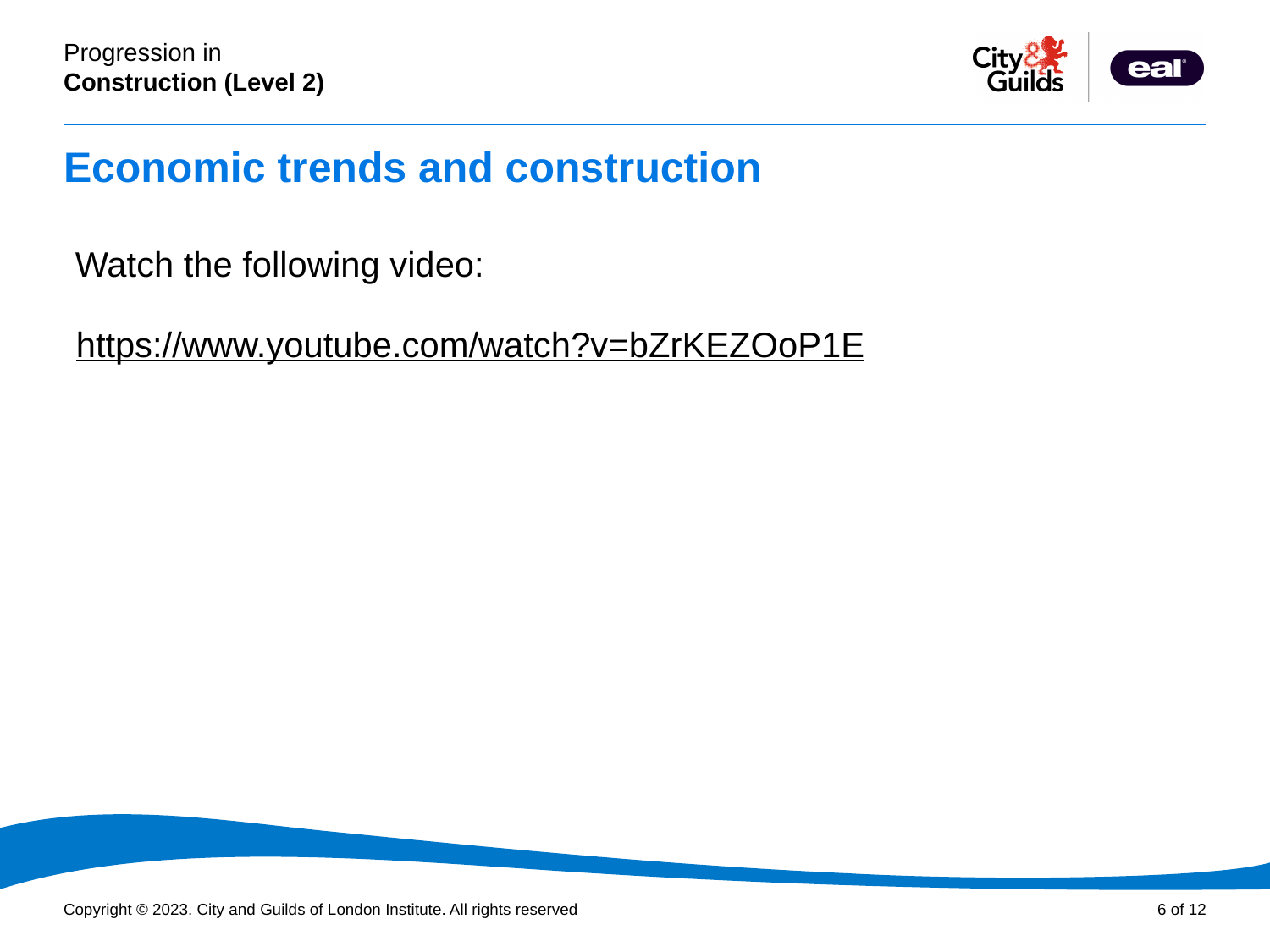

# Economic trends and construction
Watch the following video:
https://www.youtube.com/watch?v=bZrKEZOoP1E